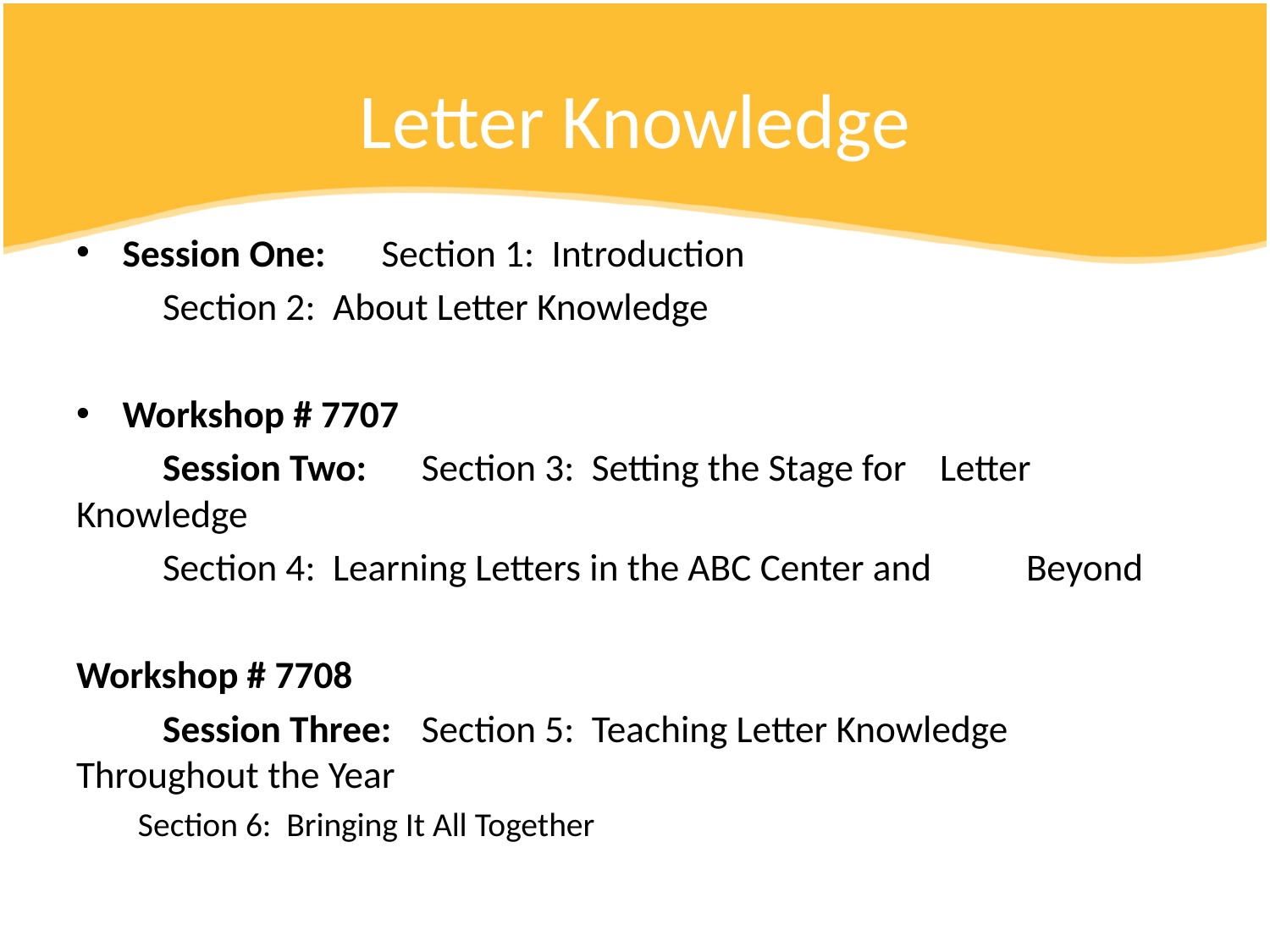

# Letter Knowledge
Session One:  	Section 1:  Introduction
	Section 2:  About Letter Knowledge

Workshop # 7707
	Session Two:  	Section 3:  Setting the Stage for 	Letter 	Knowledge
	Section 4:  Learning Letters in the ABC Center and 	Beyond

Workshop # 7708
	Session Three:  	Section 5:  Teaching Letter Knowledge 	Throughout the Year
	Section 6:  Bringing It All Together